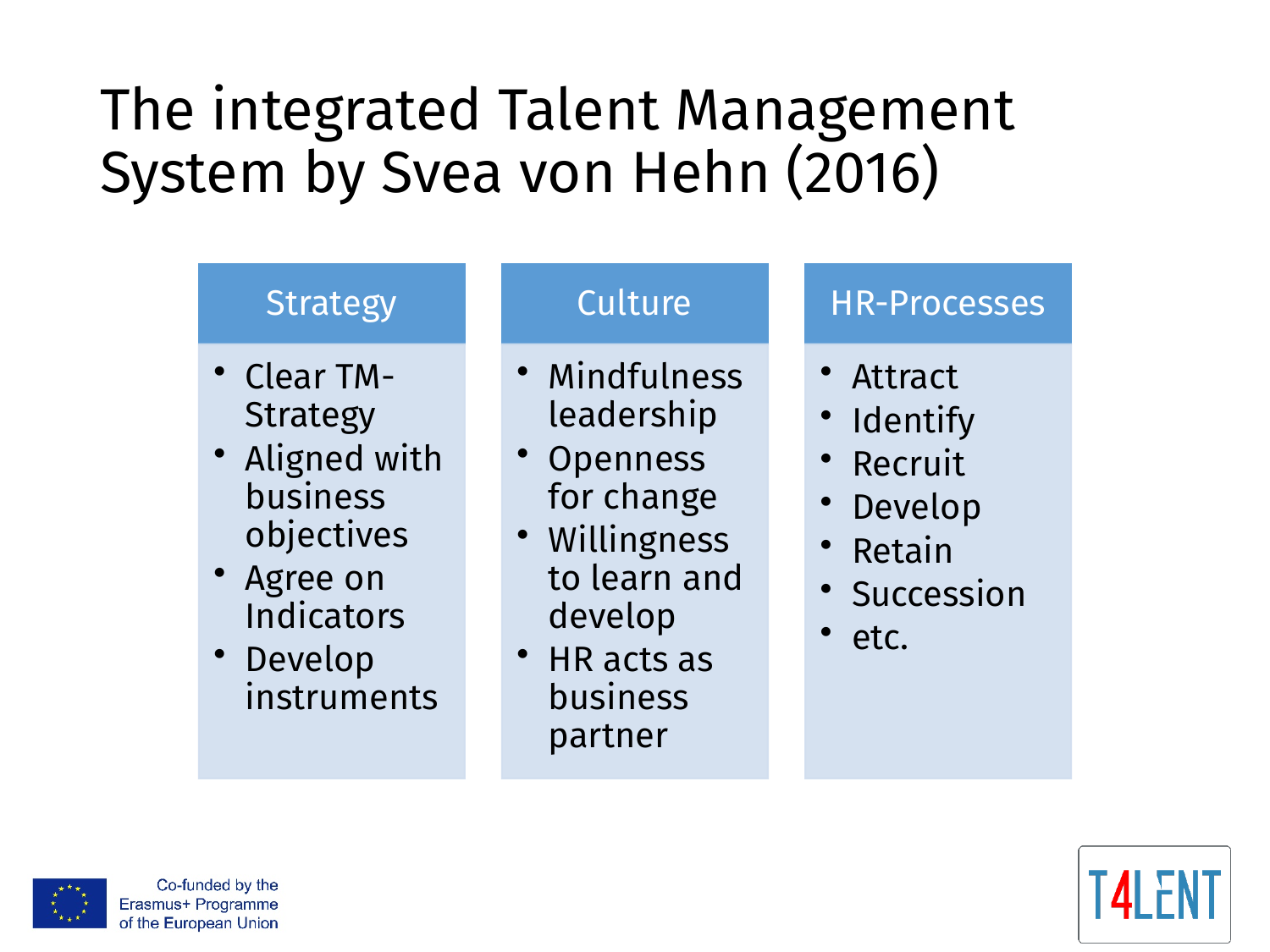

# The integrated Talent Management System by Svea von Hehn (2016)

Strategy
Clear TM-Strategy
Aligned with business objectives
Agree on Indicators
Develop instruments

Culture
Mindfulness leadership
Openness for change
Willingness to learn and develop
HR acts as business partner
HR-Processes
Attract
Identify
Recruit
Develop
Retain
Succession
etc.